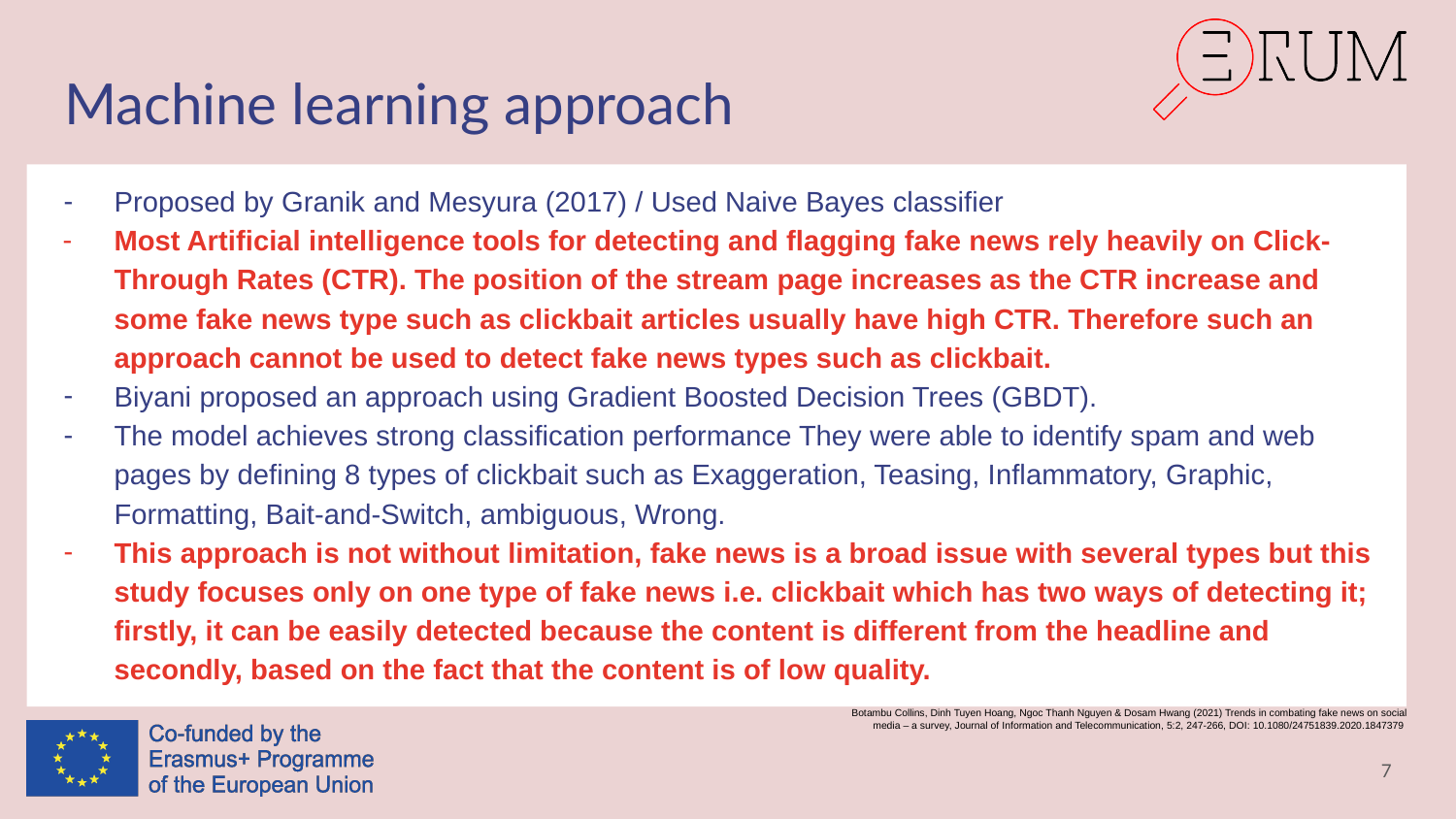

# Machine learning approach

Proposed by Granik and Mesyura (2017) / Used Naive Bayes classifier
Most Artificial intelligence tools for detecting and flagging fake news rely heavily on Click-Through Rates (CTR). The position of the stream page increases as the CTR increase and some fake news type such as clickbait articles usually have high CTR. Therefore such an approach cannot be used to detect fake news types such as clickbait.
Biyani proposed an approach using Gradient Boosted Decision Trees (GBDT).
The model achieves strong classification performance They were able to identify spam and web pages by defining 8 types of clickbait such as Exaggeration, Teasing, Inflammatory, Graphic, Formatting, Bait-and-Switch, ambiguous, Wrong.
This approach is not without limitation, fake news is a broad issue with several types but this study focuses only on one type of fake news i.e. clickbait which has two ways of detecting it; firstly, it can be easily detected because the content is different from the headline and secondly, based on the fact that the content is of low quality.
Botambu Collins, Dinh Tuyen Hoang, Ngoc Thanh Nguyen & Dosam Hwang (2021) Trends in combating fake news on social media – a survey, Journal of Information and Telecommunication, 5:2, 247-266, DOI: 10.1080/24751839.2020.1847379
7